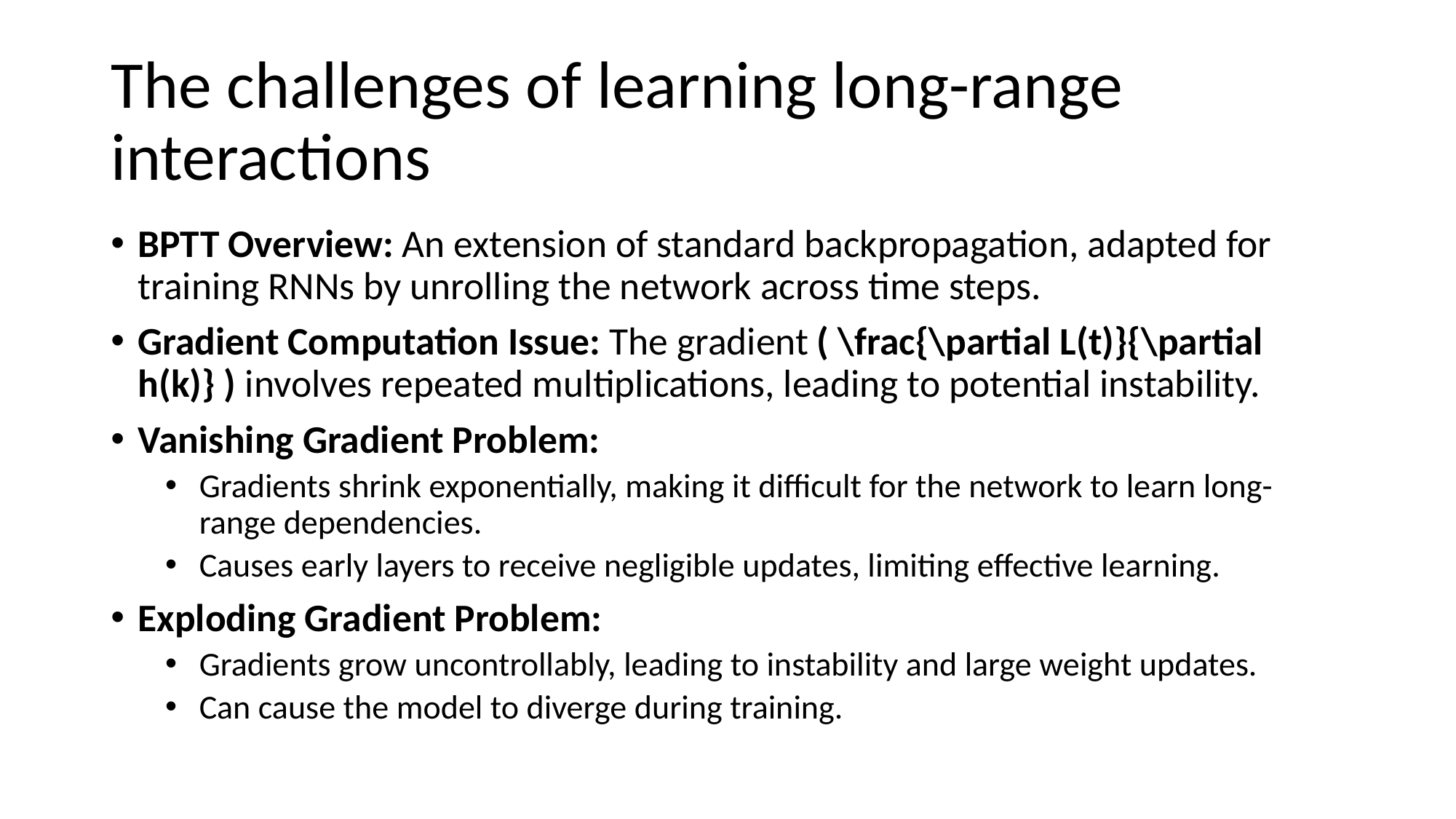

# The challenges of learning long-range interactions
BPTT Overview: An extension of standard backpropagation, adapted for training RNNs by unrolling the network across time steps.
Gradient Computation Issue: The gradient ( \frac{\partial L(t)}{\partial h(k)} ) involves repeated multiplications, leading to potential instability.
Vanishing Gradient Problem:
Gradients shrink exponentially, making it difficult for the network to learn long-range dependencies.
Causes early layers to receive negligible updates, limiting effective learning.
Exploding Gradient Problem:
Gradients grow uncontrollably, leading to instability and large weight updates.
Can cause the model to diverge during training.